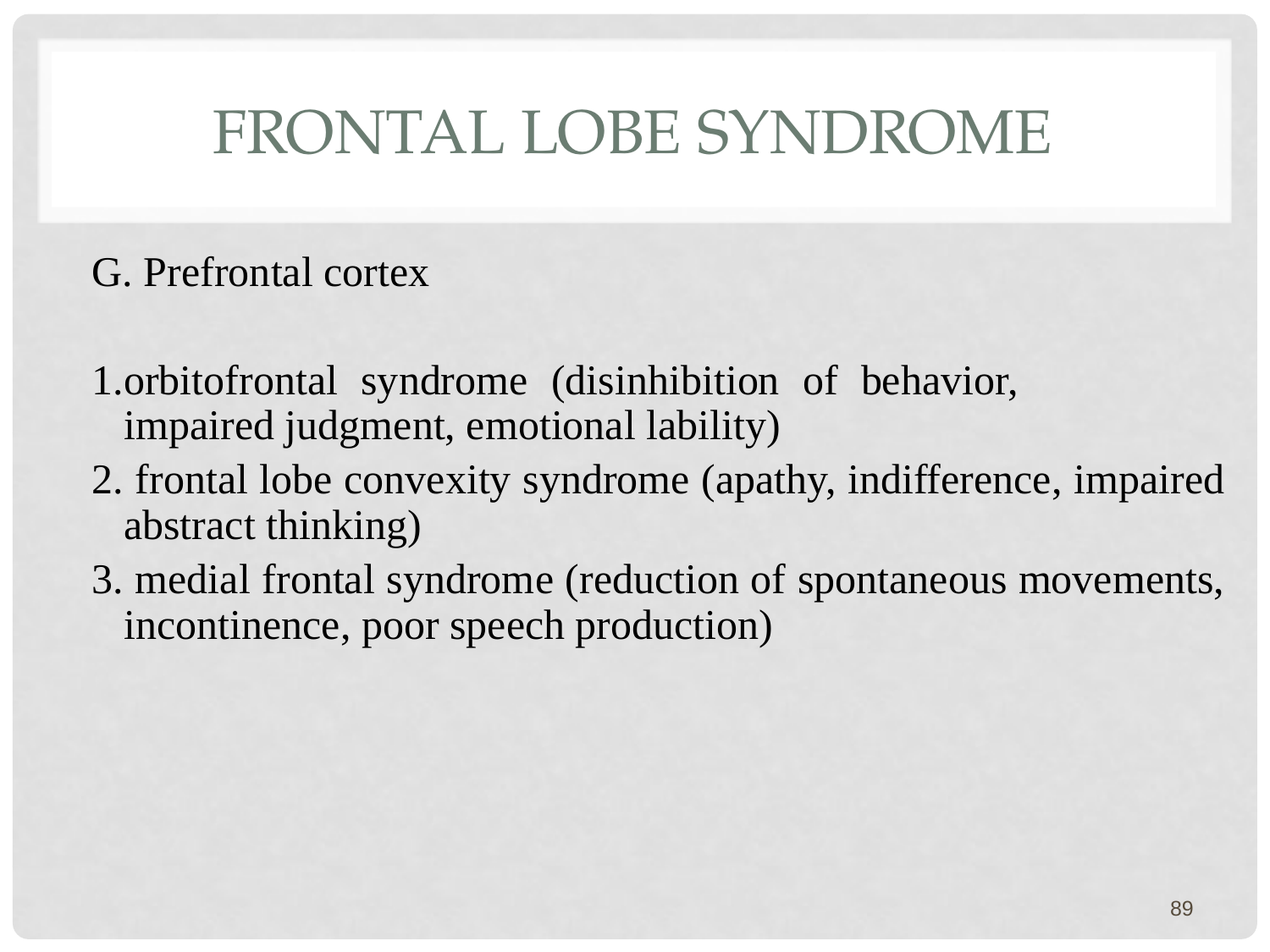

# FRONTAL LOBE syndrome
G. Prefrontal cortex

1.orbitofrontal syndrome (disinhibition of behavior,          impaired judgment, emotional lability)
2. frontal lobe convexity syndrome (apathy, indifference, impaired abstract thinking)
3. medial frontal syndrome (reduction of spontaneous movements, incontinence, poor speech production)
89